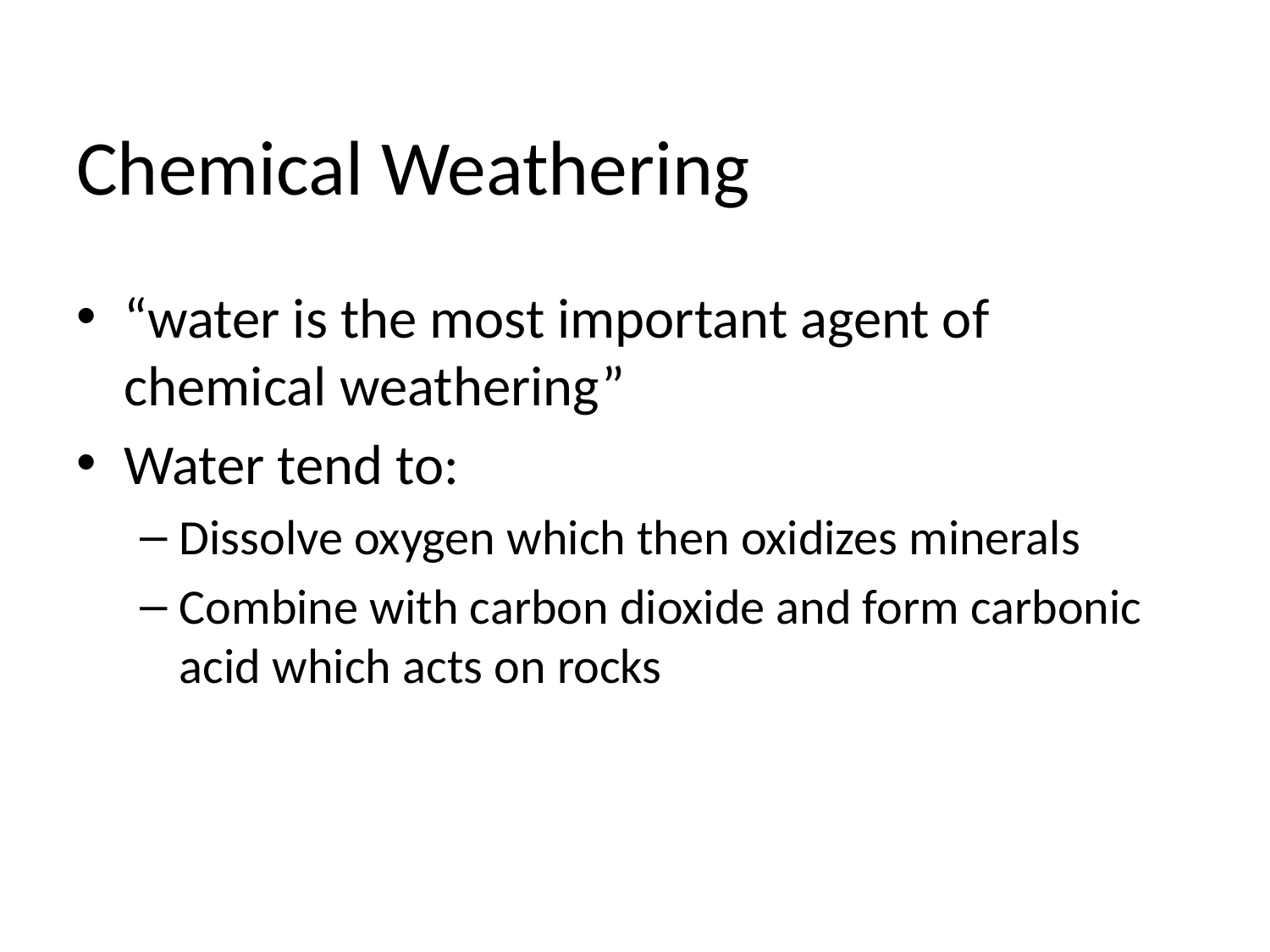

# Chemical Weathering
“water is the most important agent of chemical weathering”
Water tend to:
Dissolve oxygen which then oxidizes minerals
Combine with carbon dioxide and form carbonic acid which acts on rocks